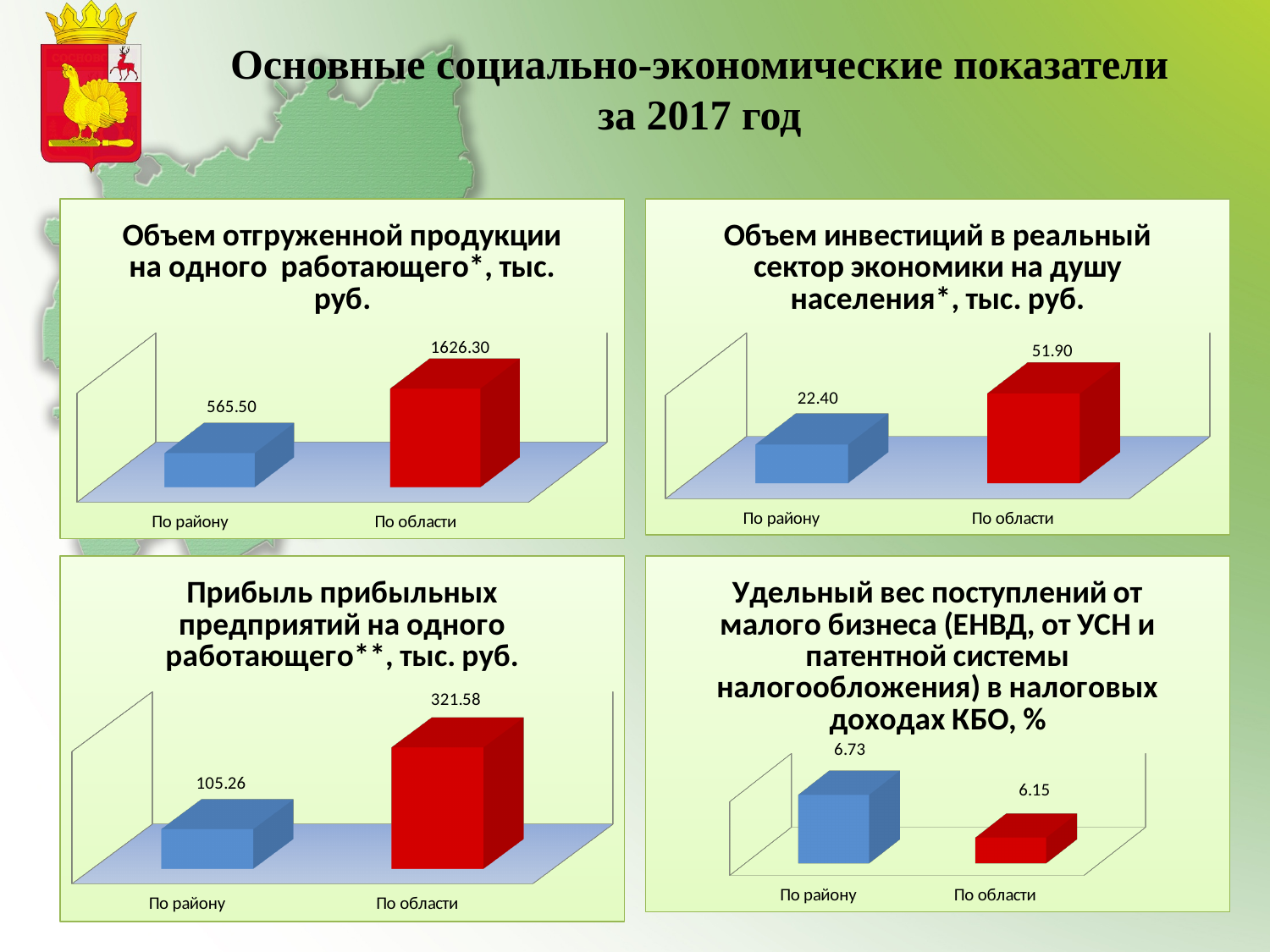

Основные социально-экономические показатели
за 2017 год

[unsupported chart]

[unsupported chart]

[unsupported chart]

[unsupported chart]